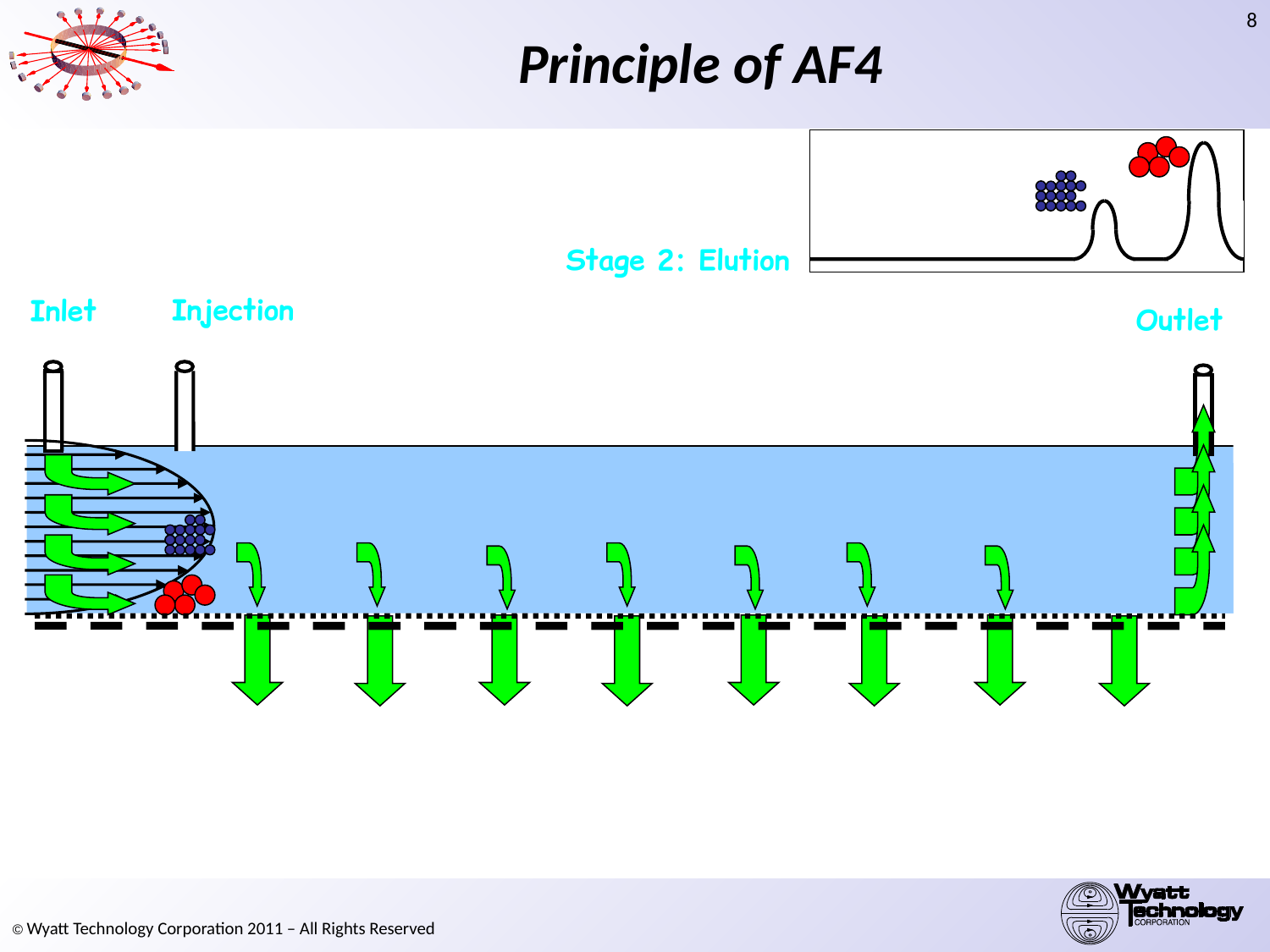

# Principle of AF4

Stage 2: Elution
Injection
Inlet
Outlet